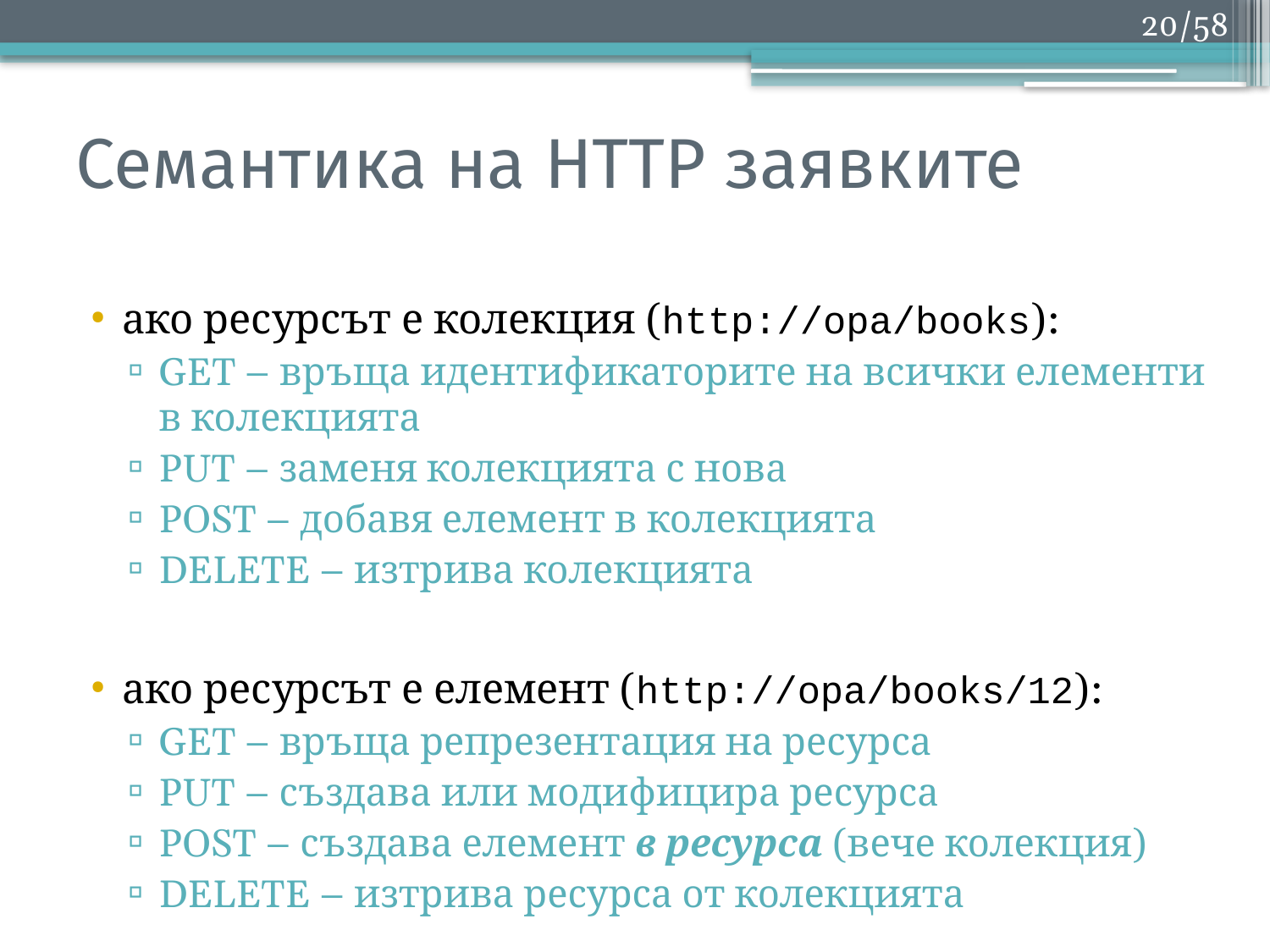

20/58
# Семантика на HTTP заявките
ако ресурсът е колекция (http://opa/books):
GET – връща идентификаторите на всички елементи в колекцията
PUT – заменя колекцията с нова
POST – добавя елемент в колекцията
DELETE – изтрива колекцията

ако ресурсът е елемент (http://opa/books/12):
GET – връща репрезентация на ресурса
PUT – създава или модифицира ресурса
POST – създава елемент в ресурса (вече колекция)
DELETE – изтрива ресурса от колекцията